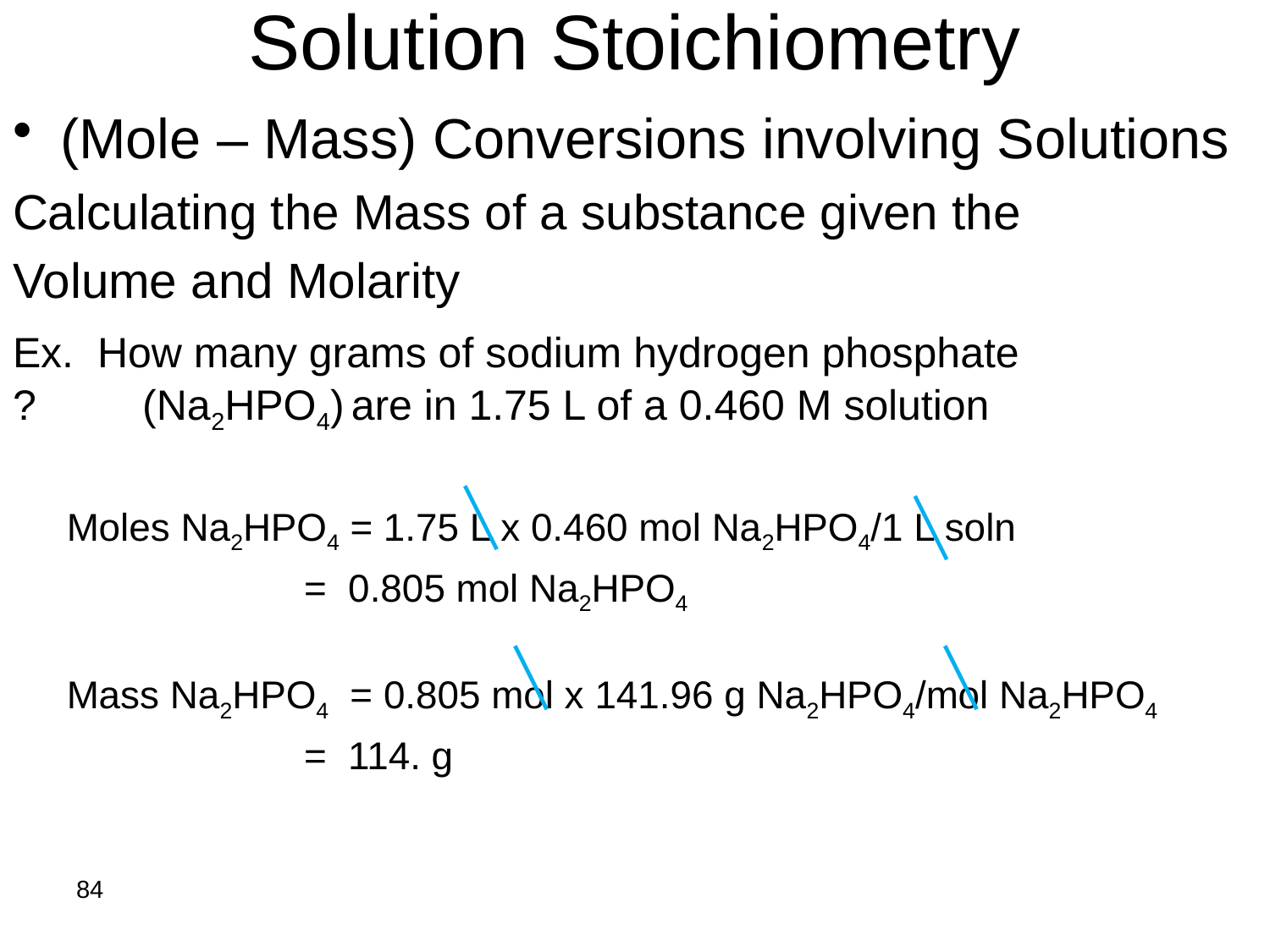

# Solution Stoichiometry
(Mole – Mass) Conversions involving Solutions
Calculating the Mass of a substance given the
Volume and Molarity
 Ex.  How many grams of sodium hydrogen phosphate
         (Na2HPO4) are in 1.75 L of a 0.460 M solution?

     Moles Na2HPO4 = 1.75 L x 0.460 mol Na2HPO4/1 L soln
                           =  0.805 mol Na2HPO4
     Mass Na2HPO4  = 0.805 mol x 141.96 g Na2HPO4/mol Na2HPO4
                           =  114. g

84